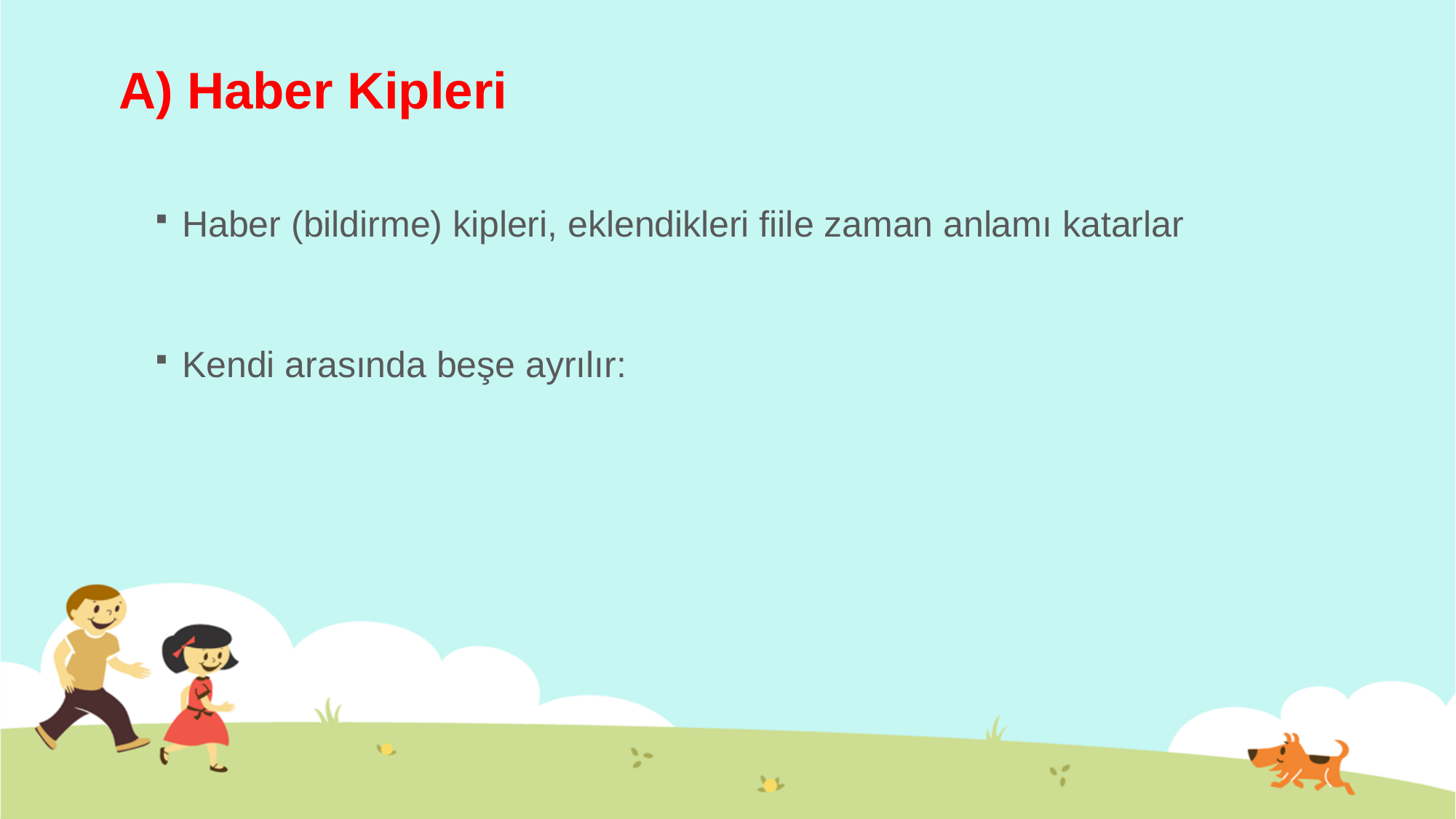

# A) Haber Kipleri
Haber (bildirme) kipleri, eklendikleri fiile zaman anlamı katarlar
Kendi arasında beşe ayrılır: